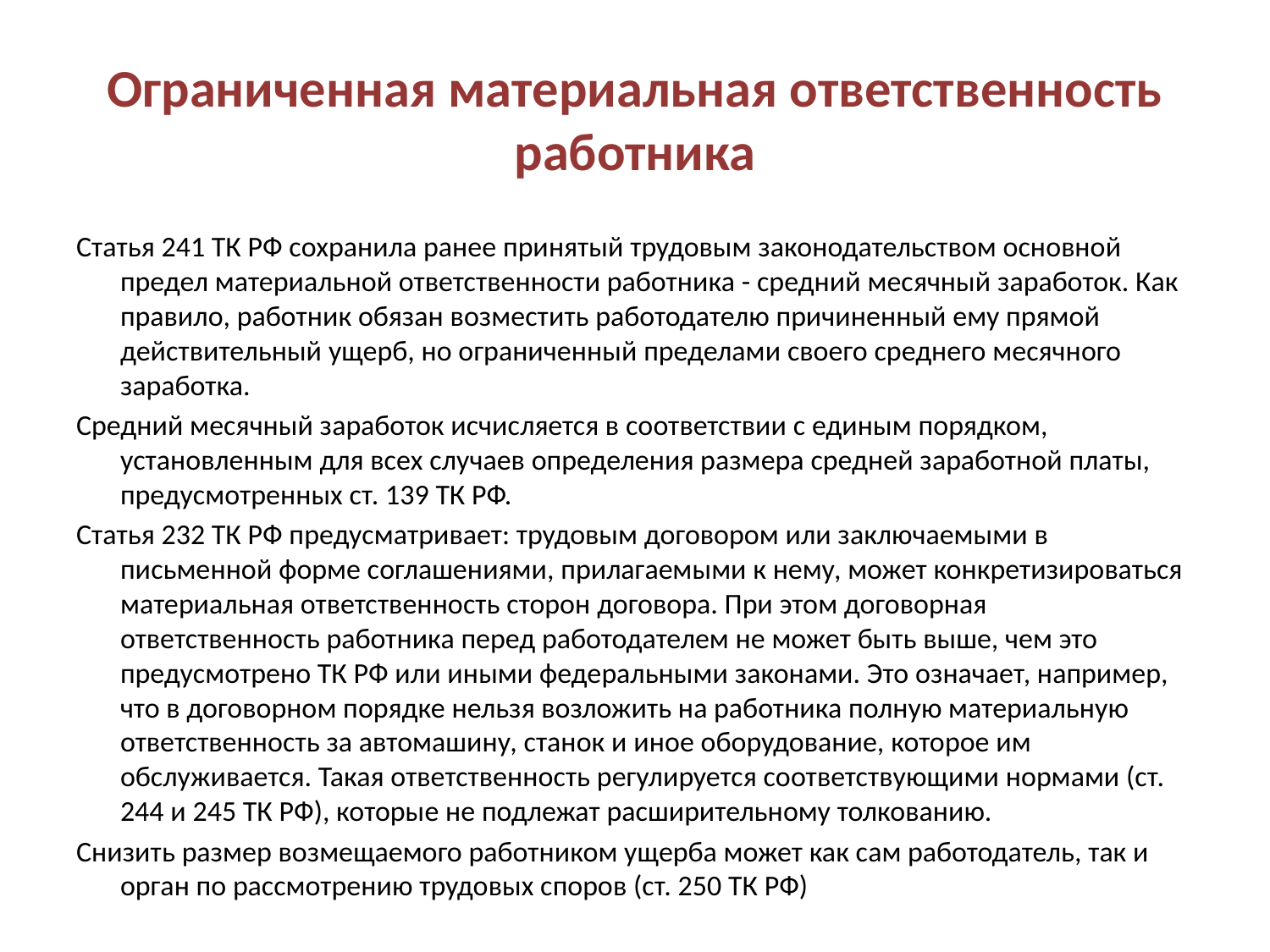

# Ограниченная материальная ответственность работника
Статья 241 ТК РФ сохранила ранее принятый трудовым законодательством основной предел материальной ответственности работника - средний месячный заработок. Как правило, работник обязан возместить работодателю причиненный ему прямой действительный ущерб, но ограниченный пределами своего среднего месячного заработка.
Средний месячный заработок исчисляется в соответствии с единым порядком, установленным для всех случаев определения размера средней заработной платы, предусмотренных ст. 139 ТК РФ.
Статья 232 ТК РФ предусматривает: трудовым договором или заключаемыми в письменной форме соглашениями, прилагаемыми к нему, может конкретизироваться материальная ответственность сторон договора. При этом договорная ответственность работника перед работодателем не может быть выше, чем это предусмотрено ТК РФ или иными федеральными законами. Это означает, например, что в договорном порядке нельзя возложить на работника полную материальную ответственность за автомашину, станок и иное оборудование, которое им обслуживается. Такая ответственность регулируется соответствующими нормами (ст. 244 и 245 ТК РФ), которые не подлежат расширительному толкованию.
Снизить размер возмещаемого работником ущерба может как сам работодатель, так и орган по рассмотрению трудовых споров (ст. 250 ТК РФ)